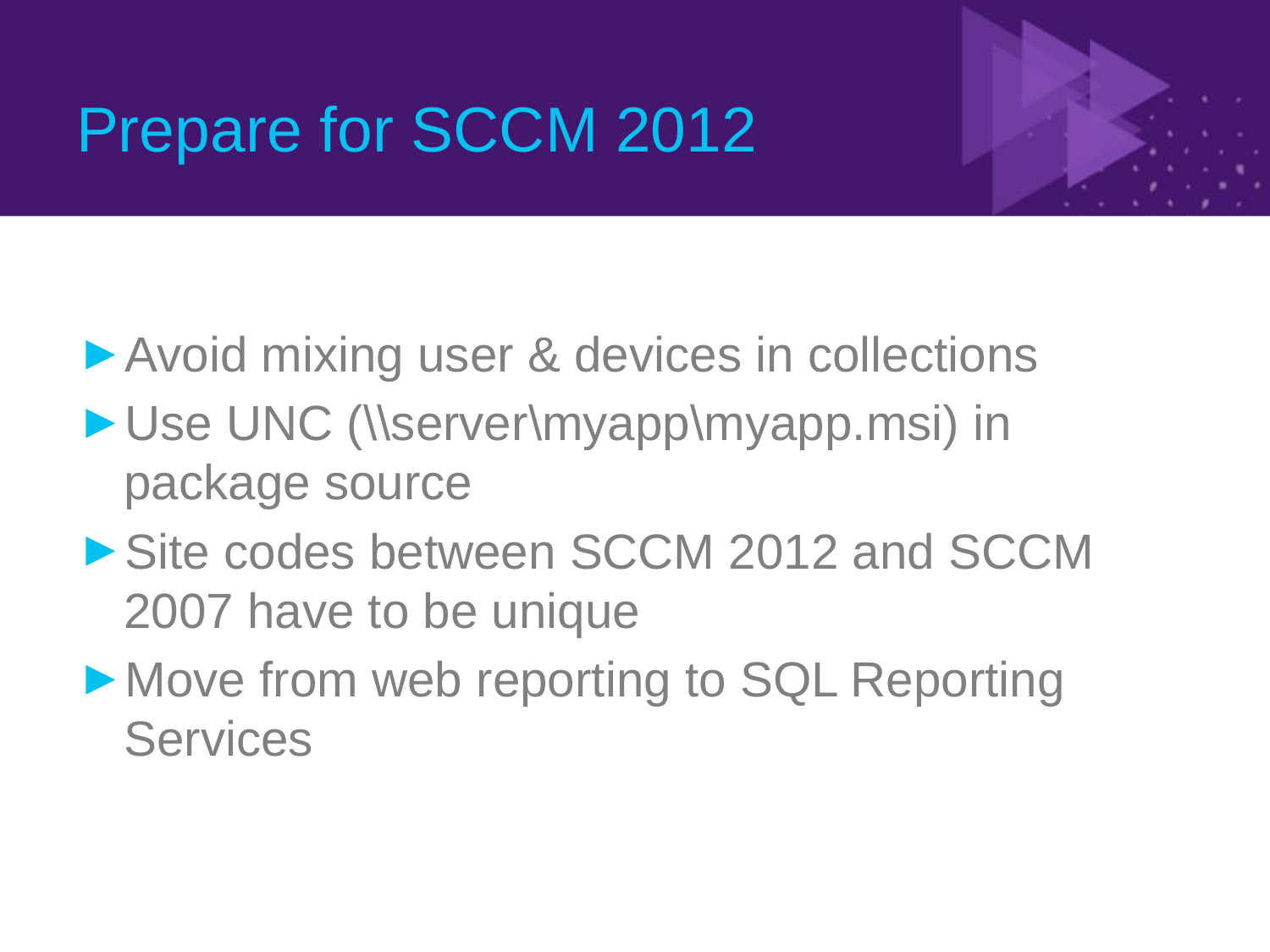

# Prepare for SCCM 2012
Avoid mixing user & devices in collections
Use UNC (\\server\myapp\myapp.msi) in package source
Site codes between SCCM 2012 and SCCM 2007 have to be unique
Move from web reporting to SQL Reporting Services